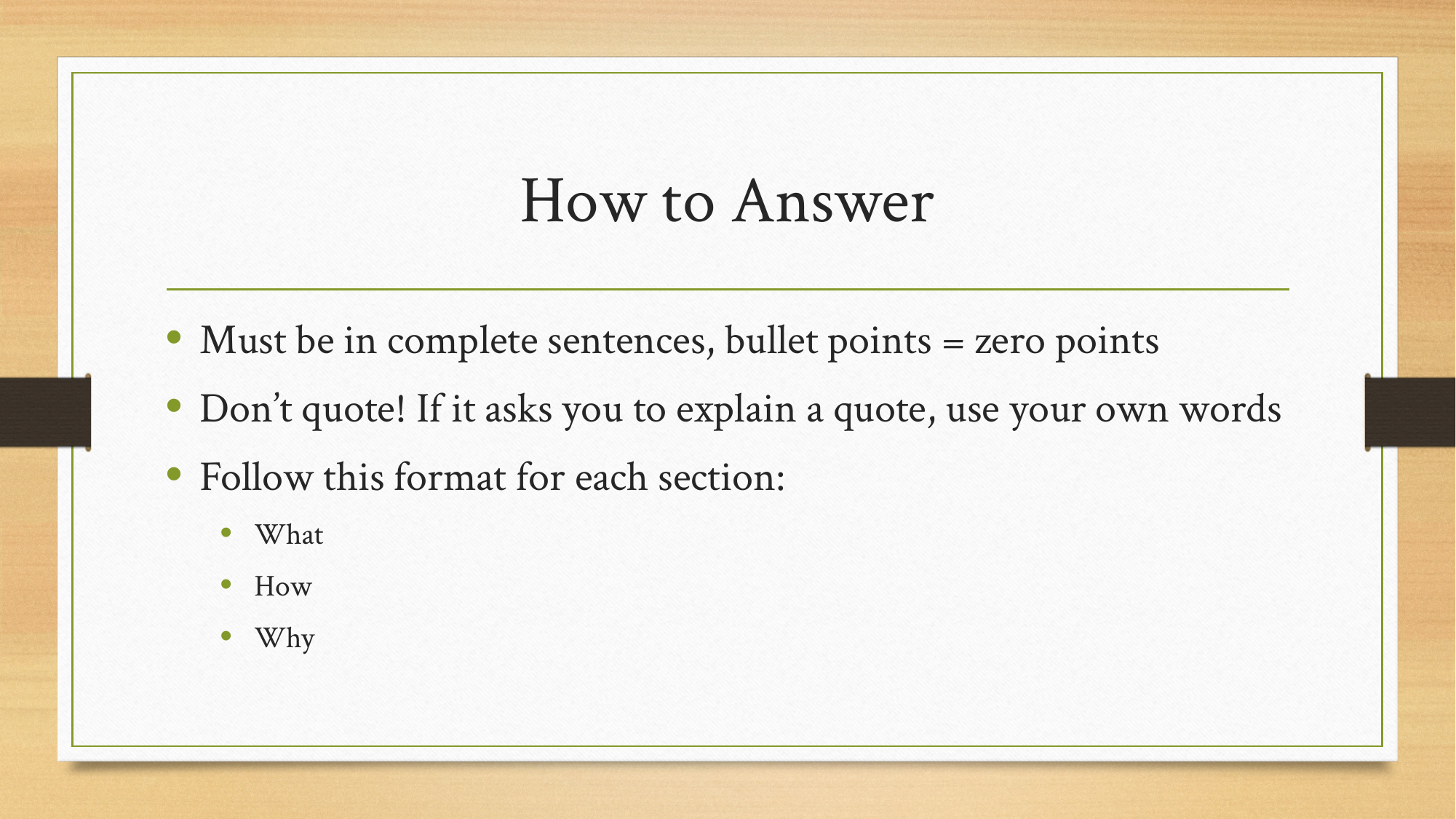

# How to Answer
Must be in complete sentences, bullet points = zero points
Don’t quote! If it asks you to explain a quote, use your own words
Follow this format for each section:
What
How
Why